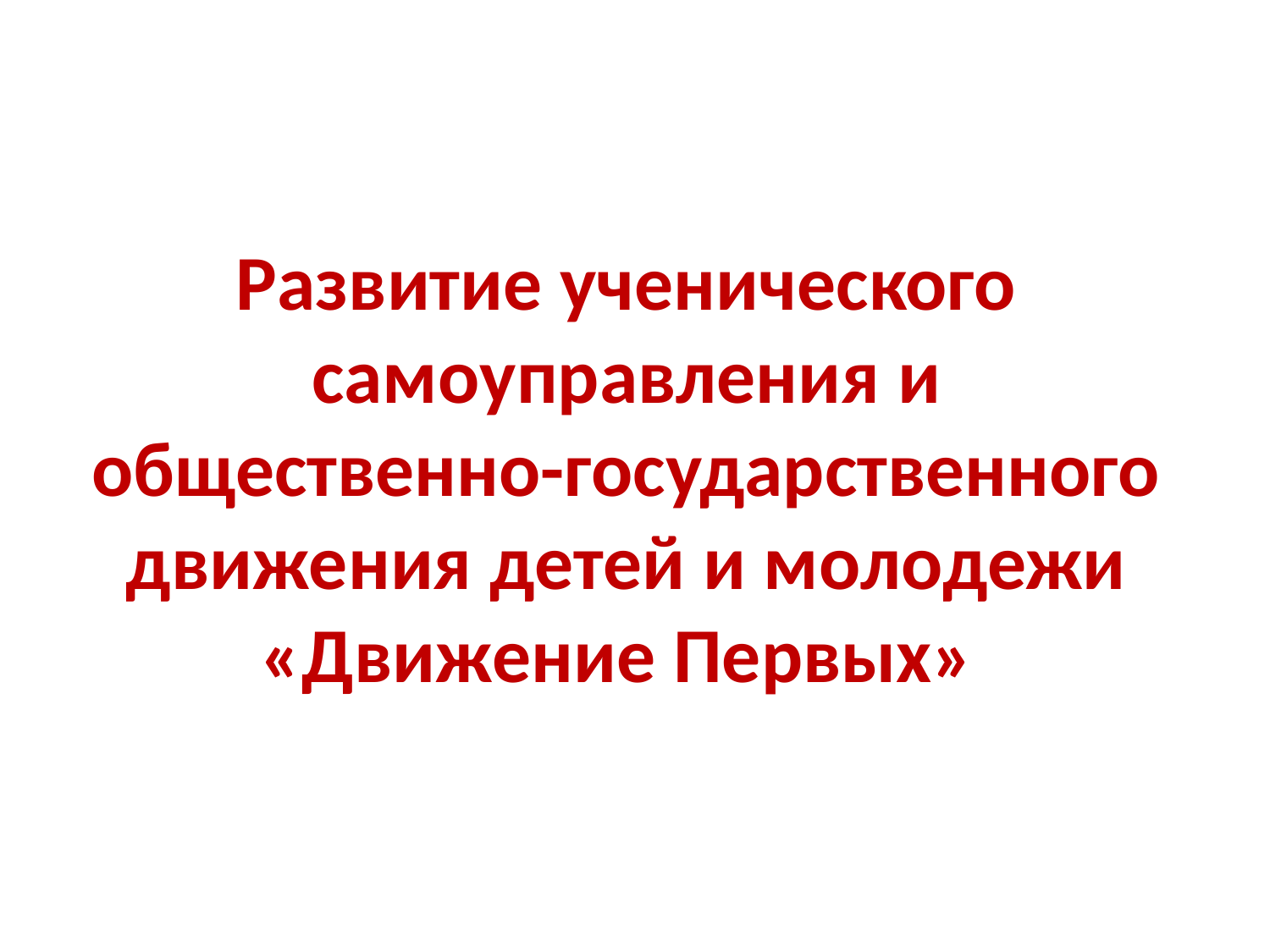

# Развитие ученического самоуправления и общественно-государственного движения детей и молодежи «Движение Первых»